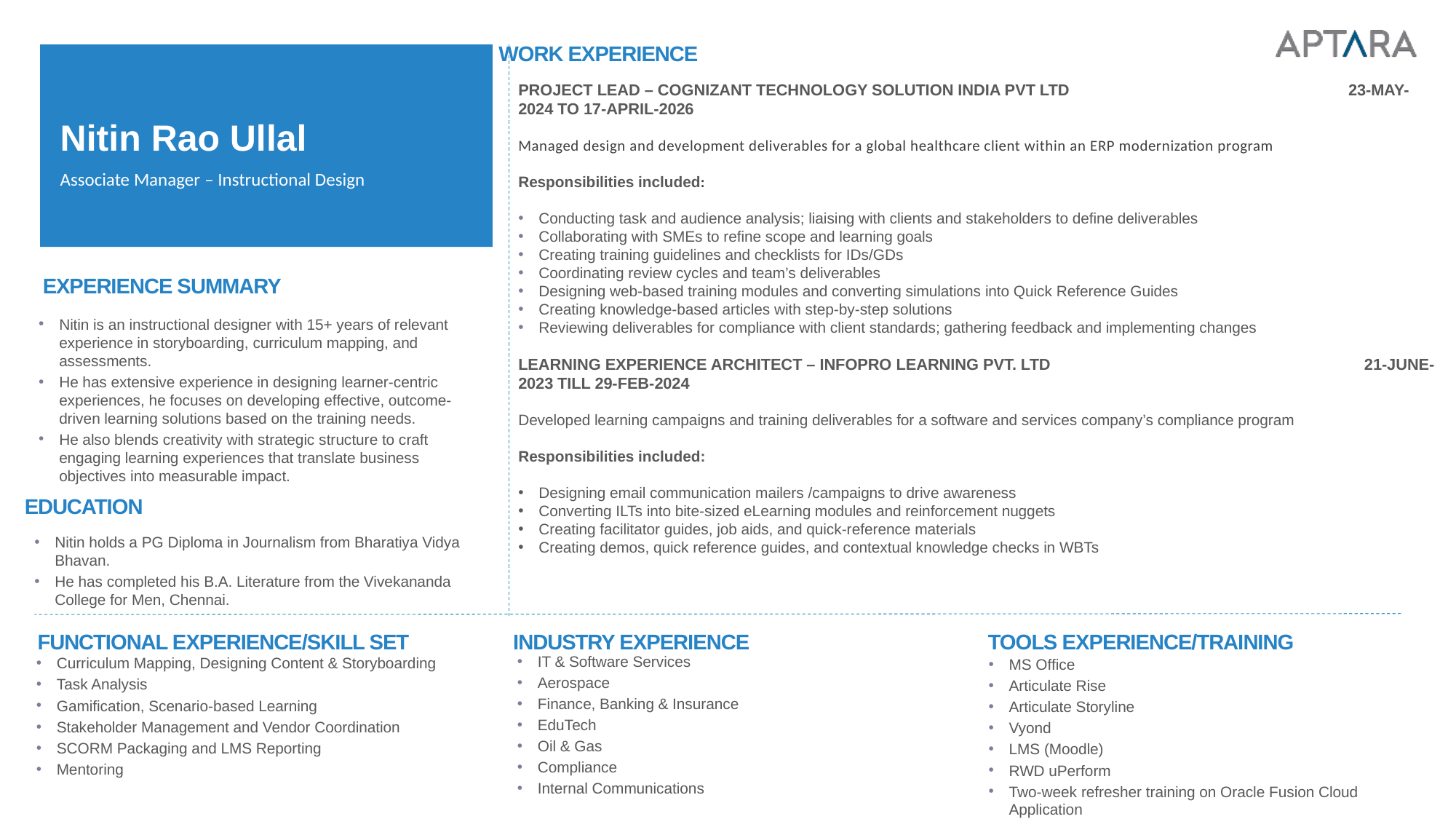

WORK EXPERIENCE

PROJECT LEAD – COGNIZANT TECHNOLOGY SOLUTION INDIA PVT LTD                                                                23-MAY-2024 TO 17-APRIL-2026
Managed design and development deliverables for a global healthcare client within an ERP modernization program
Responsibilities included:

Conducting task and audience analysis; liaising with clients and stakeholders to define deliverables
Collaborating with SMEs to refine scope and learning goals
Creating training guidelines and checklists for IDs/GDs
Coordinating review cycles and team’s deliverables
Designing web‑based training modules and converting simulations into Quick Reference Guides
Creating knowledge‑based articles with step‑by‑step solutions
Reviewing deliverables for compliance with client standards; gathering feedback and implementing changes

LEARNING EXPERIENCE ARCHITECT – INFOPRO LEARNING PVT. LTD                                                                        21-JUNE-2023 TILL 29-FEB-2024
Developed learning campaigns and training deliverables for a software and services company’s compliance program
Responsibilities included:

Designing email communication mailers /campaigns to drive awareness
Converting ILTs into bite‑sized eLearning modules and reinforcement nuggets
Creating facilitator guides, job aids, and quick‑reference materials
Creating demos, quick reference guides, and contextual knowledge checks in WBTs

Nitin Rao Ullal
Associate Manager – Instructional Design
EXPERIENCE SUMMARY
Nitin is an instructional designer with 15+ years of relevant experience in storyboarding, curriculum mapping, and assessments.
He has extensive experience in designing learner-centric experiences, he focuses on developing effective, outcome-driven learning solutions based on the training needs.
He also blends creativity with strategic structure to craft engaging learning experiences that translate business objectives into measurable impact.

EDUCATION
Nitin holds a PG Diploma in Journalism from Bharatiya Vidya Bhavan.
He has completed his B.A. Literature from the Vivekananda College for Men, Chennai.
FUNCTIONAL EXPERIENCE/SKILL SET
INDUSTRY EXPERIENCE
TOOLS EXPERIENCE/TRAINING
IT & Software Services
Aerospace
Finance, Banking & Insurance
EduTech
Oil & Gas
Compliance
Internal Communications
Curriculum Mapping, Designing Content & Storyboarding
Task Analysis
Gamification, Scenario‑based Learning
Stakeholder Management and Vendor Coordination
SCORM Packaging and LMS Reporting
Mentoring
MS Office
Articulate Rise
Articulate Storyline
Vyond
LMS (Moodle)
RWD uPerform
Two-week refresher training on Oracle Fusion Cloud Application